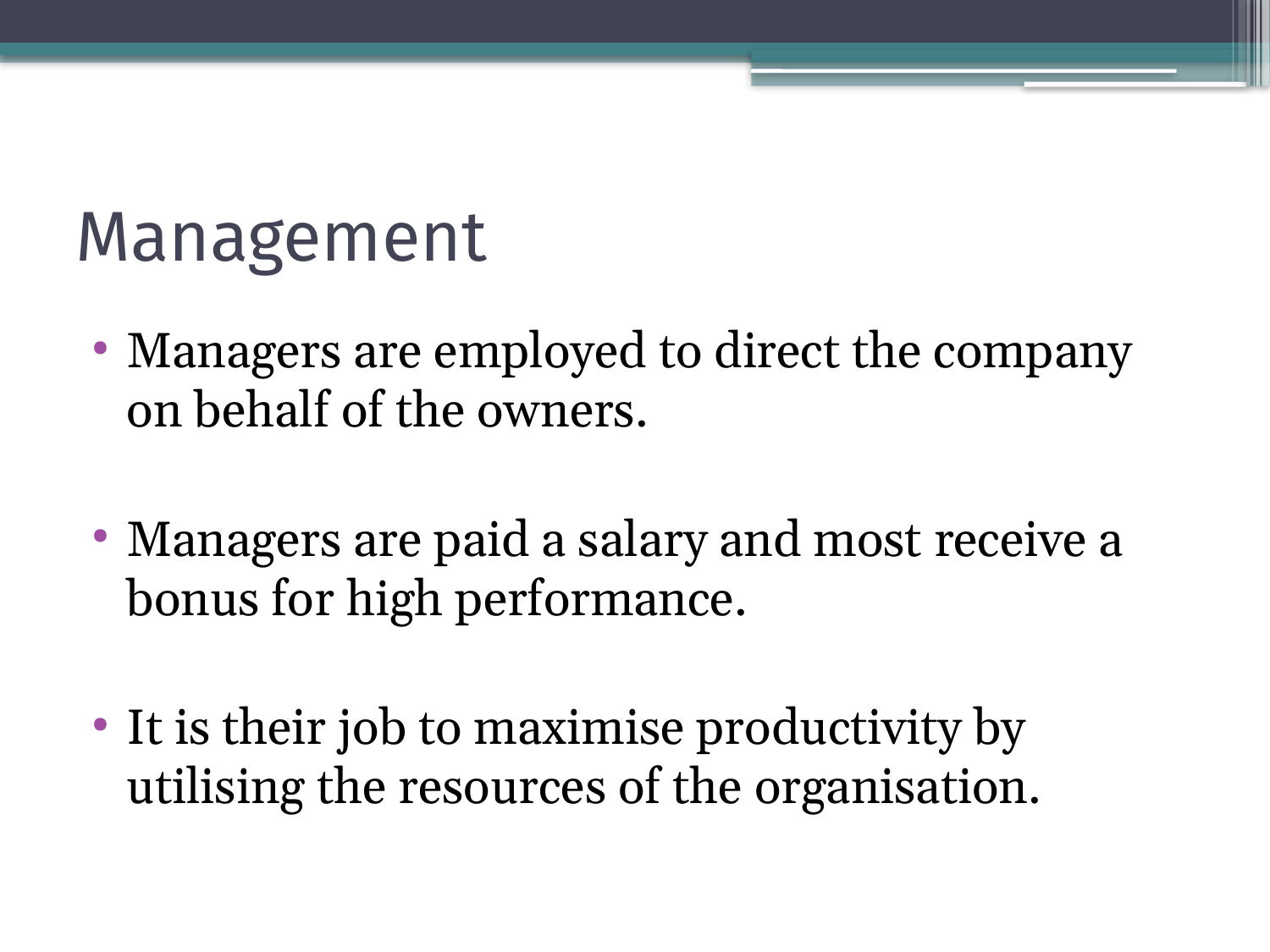

# Management
Managers are employed to direct the company on behalf of the owners.

Managers are paid a salary and most receive a bonus for high performance.

It is their job to maximise productivity by utilising the resources of the organisation.